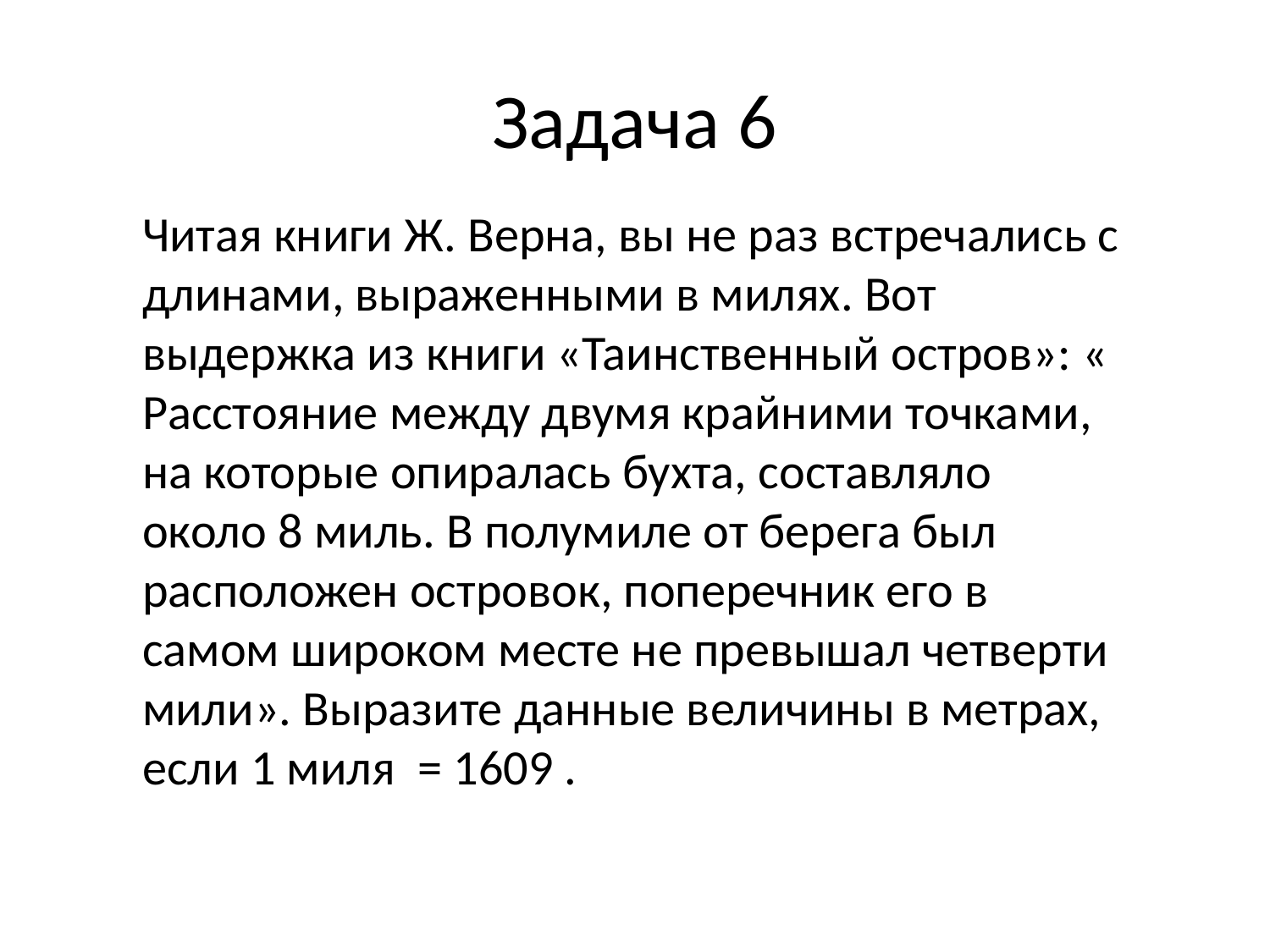

# Задача 6
Читая книги Ж. Верна, вы не раз встречались с длинами, выраженными в милях. Вот выдержка из книги «Таинственный остров»: « Расстояние между двумя крайними точками, на которые опиралась бухта, составляло около 8 миль. В полумиле от берега был расположен островок, поперечник его в самом широком месте не превышал четверти мили». Выразите данные величины в метрах, если 1 миля  = 1609 .